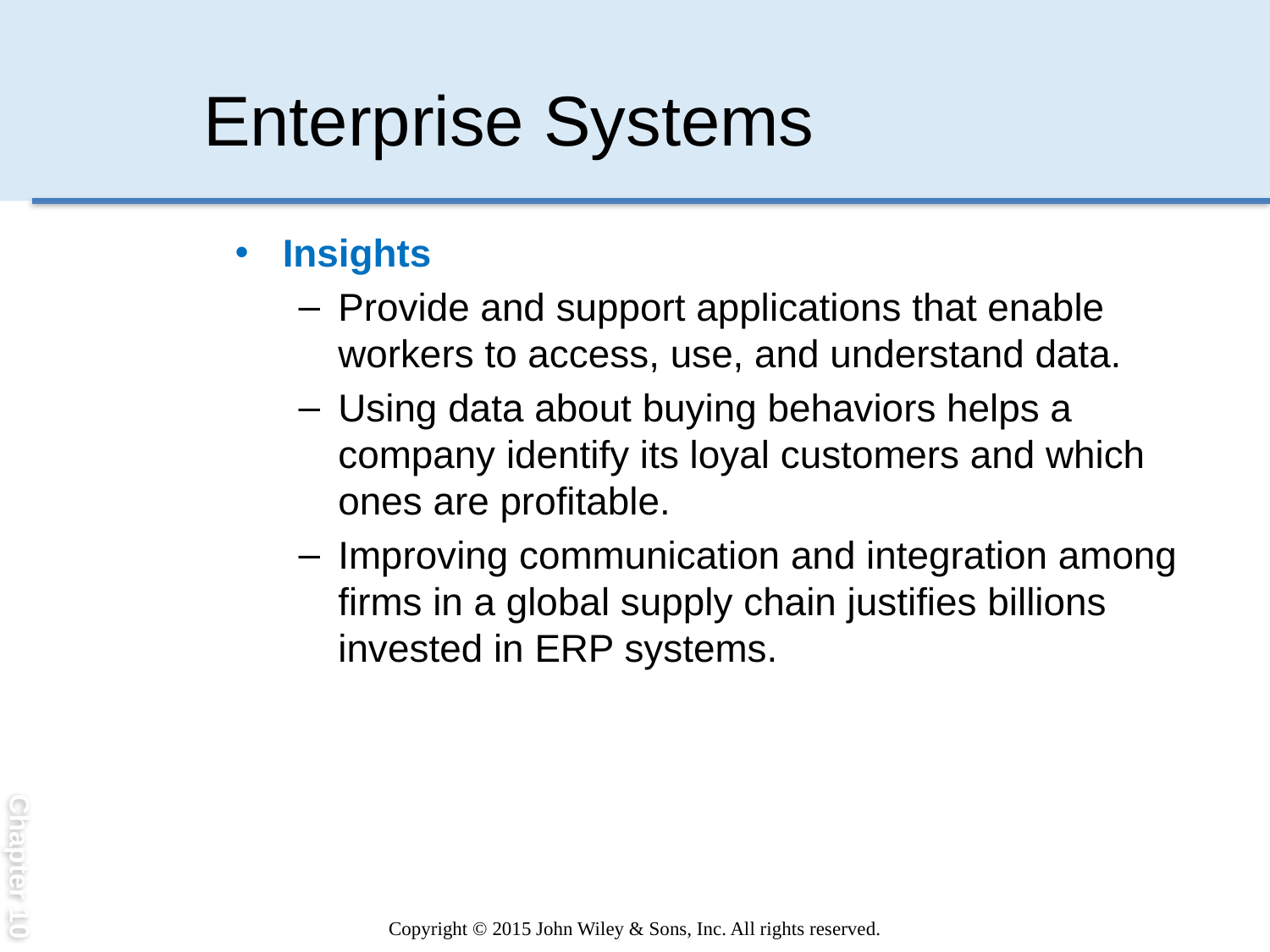

Chapter 10
# Enterprise Systems
Insights
Provide and support applications that enable workers to access, use, and understand data.
Using data about buying behaviors helps a company identify its loyal customers and which ones are profitable.
Improving communication and integration among firms in a global supply chain justifies billions invested in ERP systems.